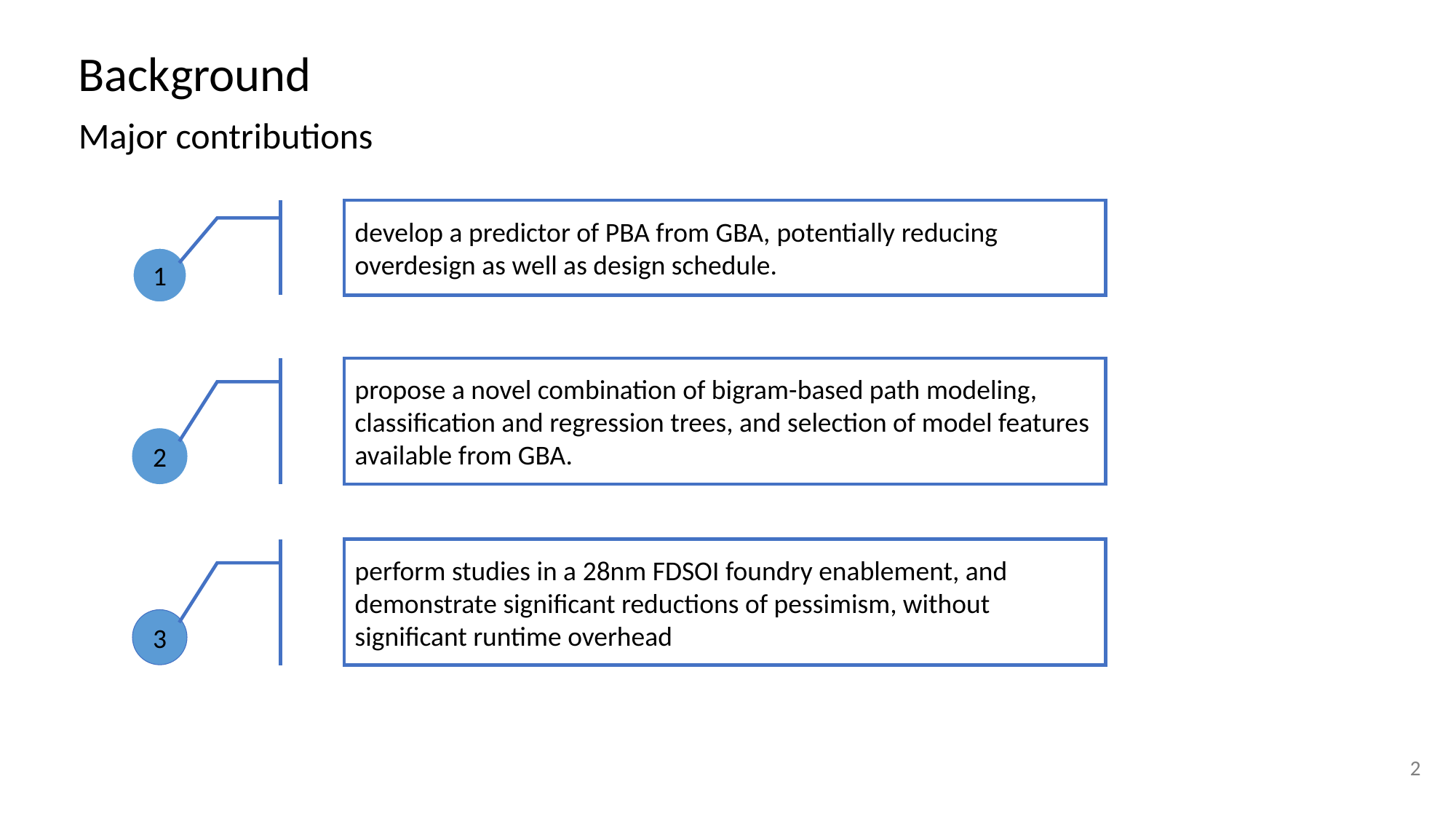

Background
Major contributions
develop a predictor of PBA from GBA, potentially reducing overdesign as well as design schedule.
1
propose a novel combination of bigram-based path modeling, classification and regression trees, and selection of model features available from GBA.
2
perform studies in a 28nm FDSOI foundry enablement, and demonstrate significant reductions of pessimism, without significant runtime overhead
3
2